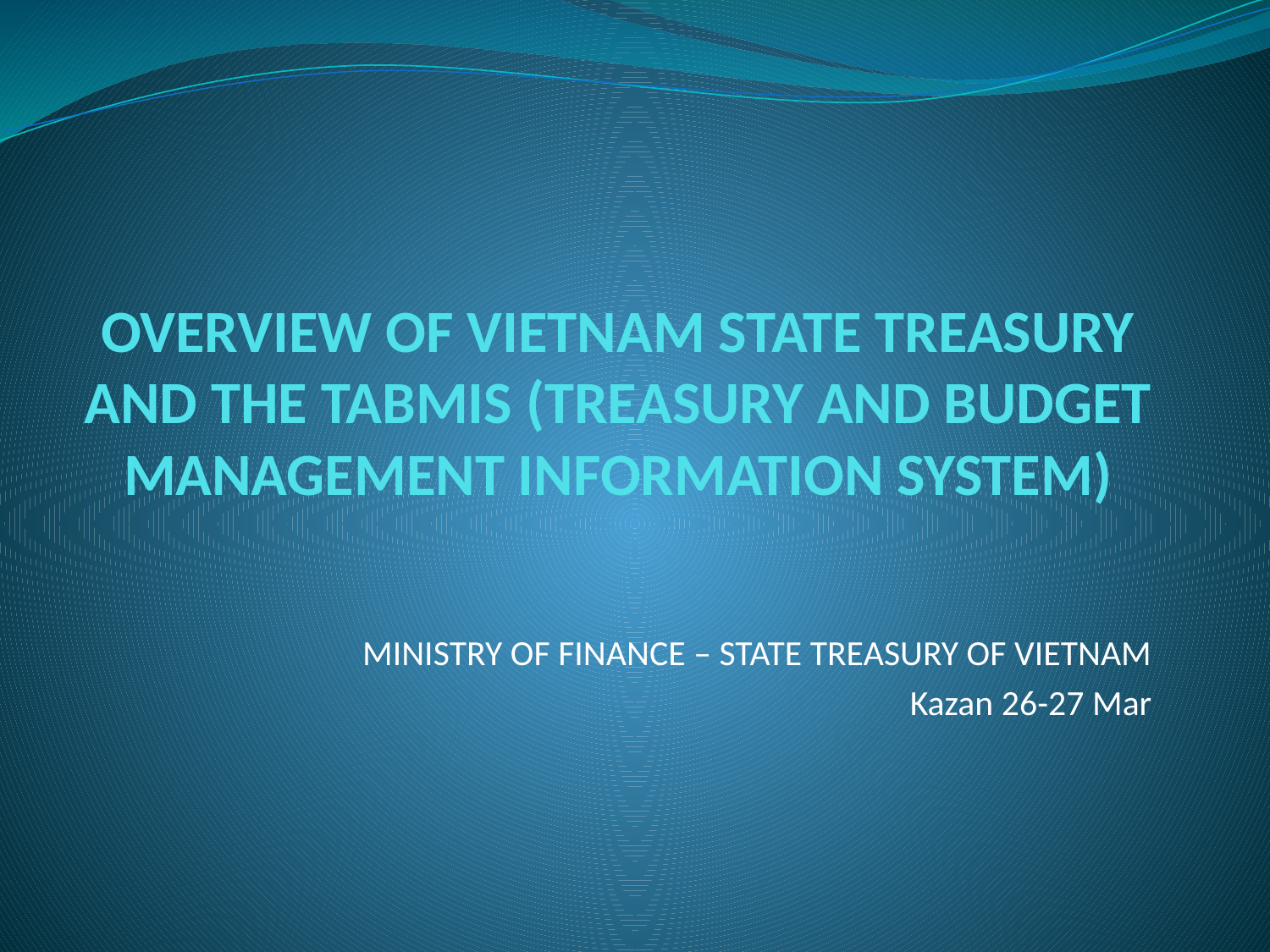

# OVERVIEW OF VIETNAM STATE TREASURY AND THE TABMIS (TREASURY AND BUDGET MANAGEMENT INFORMATION SYSTEM)
MINISTRY OF FINANCE – STATE TREASURY OF VIETNAM
Kazan 26-27 Mar